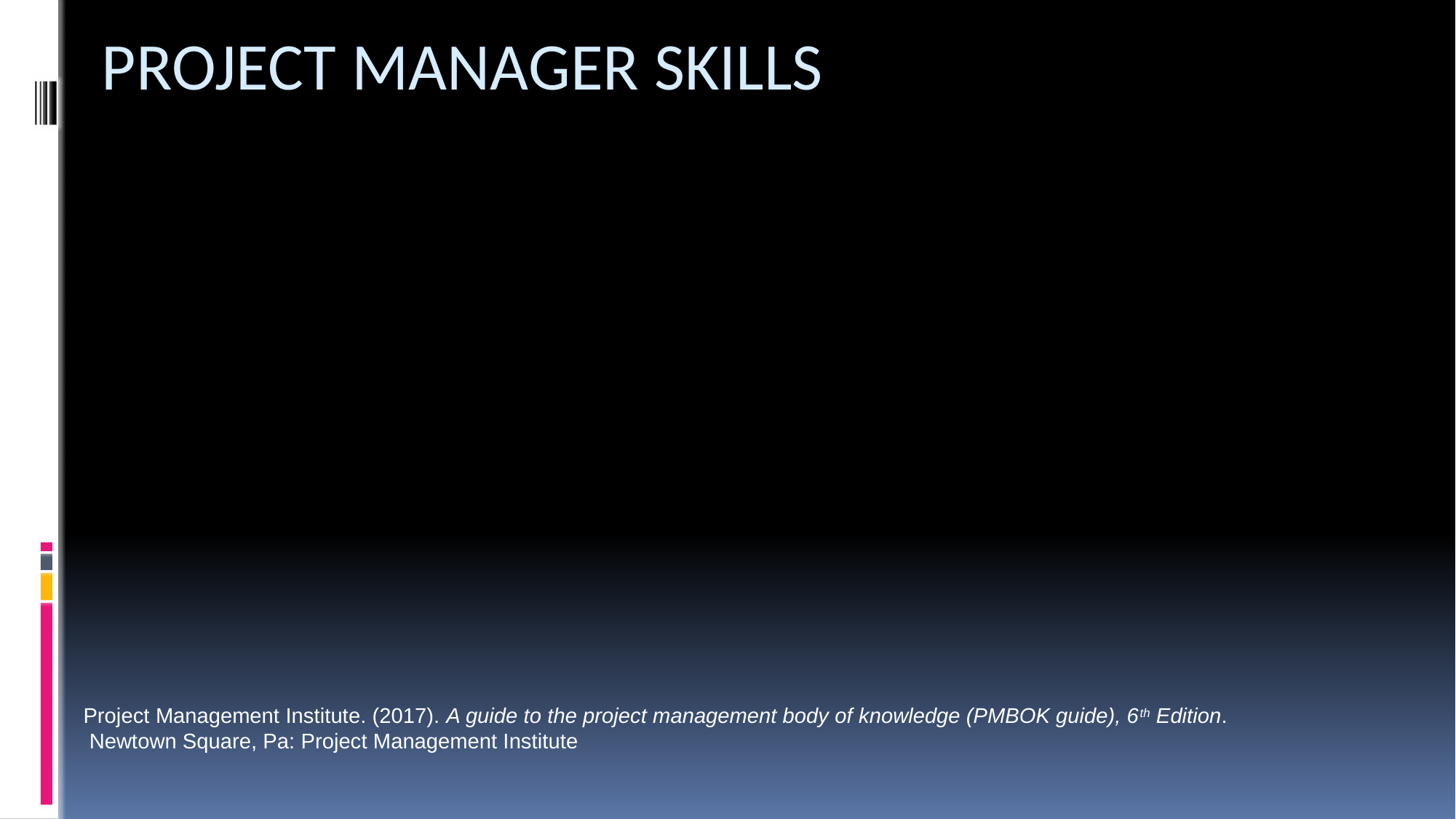

# Project Manager Skills

Project Management Institute. (2017). A guide to the project management body of knowledge (PMBOK guide), 6th Edition.
 Newtown Square, Pa: Project Management Institute